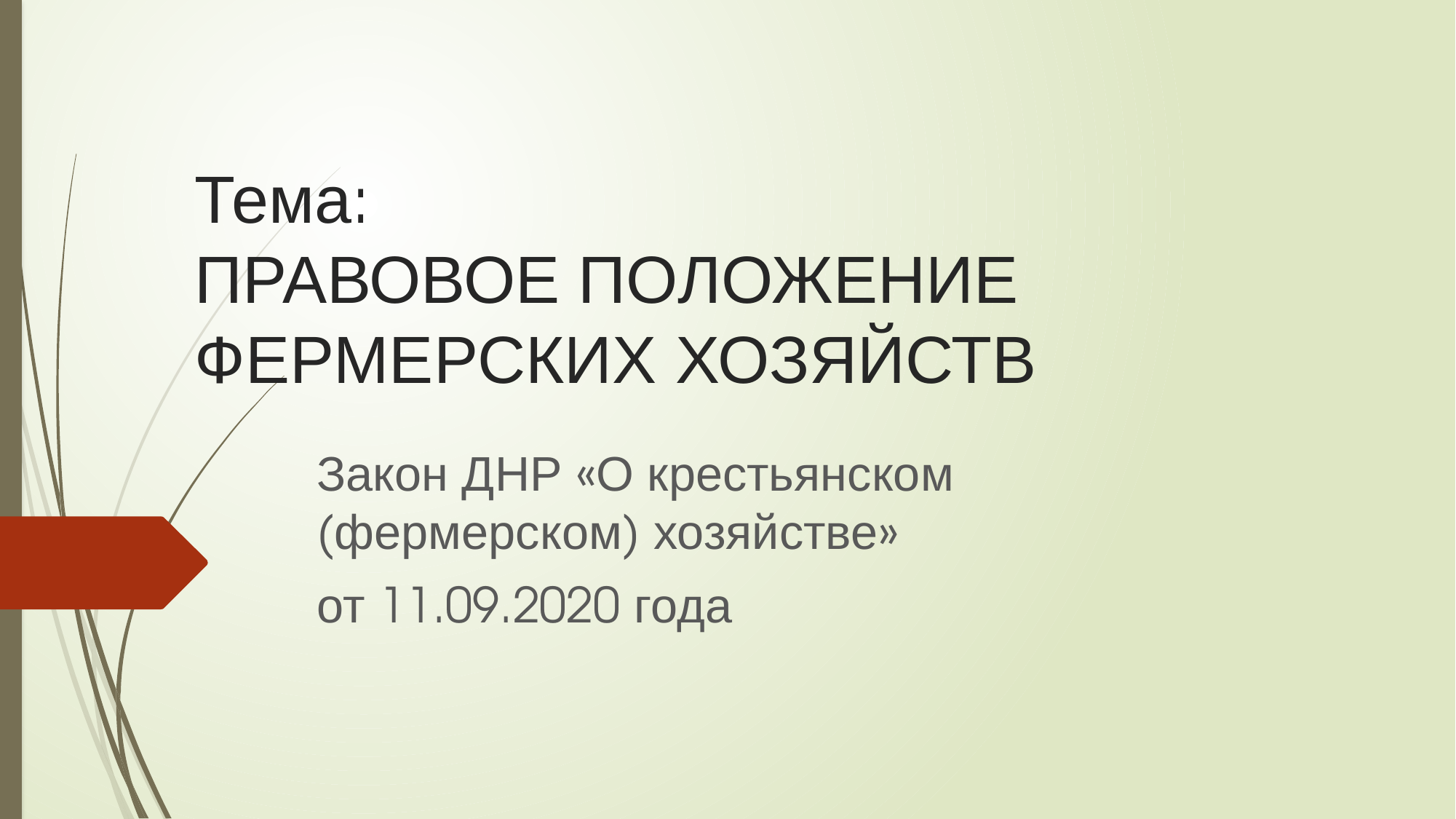

# Тема: ПРАВОВОЕ ПОЛОЖЕНИЕ ФЕРМЕРСКИХ ХОЗЯЙСТВ
Закон ДНР «О крестьянском (фермерском) хозяйстве»
от 11.09.2020 года